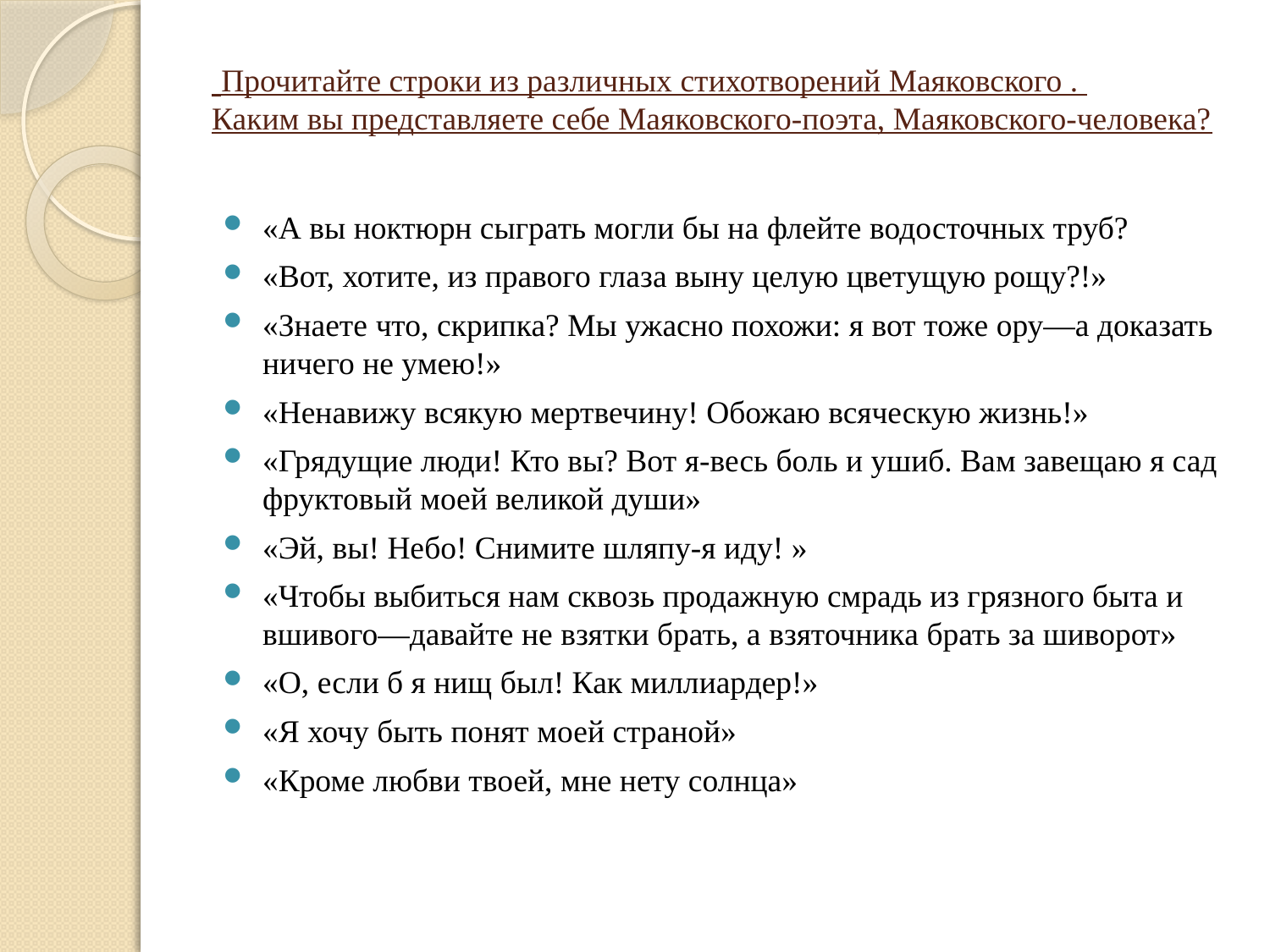

# Прочитайте строки из различных стихотворений Маяковского . Каким вы представляете себе Маяковского-поэта, Маяковского-человека?
«А вы ноктюрн сыграть могли бы на флейте водосточных труб?
«Вот, хотите, из правого глаза выну целую цветущую рощу?!»
«Знаете что, скрипка? Мы ужасно похожи: я вот тоже ору—а доказать ничего не умею!»
«Ненавижу всякую мертвечину! Обожаю всяческую жизнь!»
«Грядущие люди! Кто вы? Вот я-весь боль и ушиб. Вам завещаю я сад фруктовый моей великой души»
«Эй, вы! Небо! Снимите шляпу-я иду! »
«Чтобы выбиться нам сквозь продажную смрадь из грязного быта и вшивого—давайте не взятки брать, а взяточника брать за шиворот»
«О, если б я нищ был! Как миллиардер!»
«Я хочу быть понят моей страной»
«Кроме любви твоей, мне нету солнца»